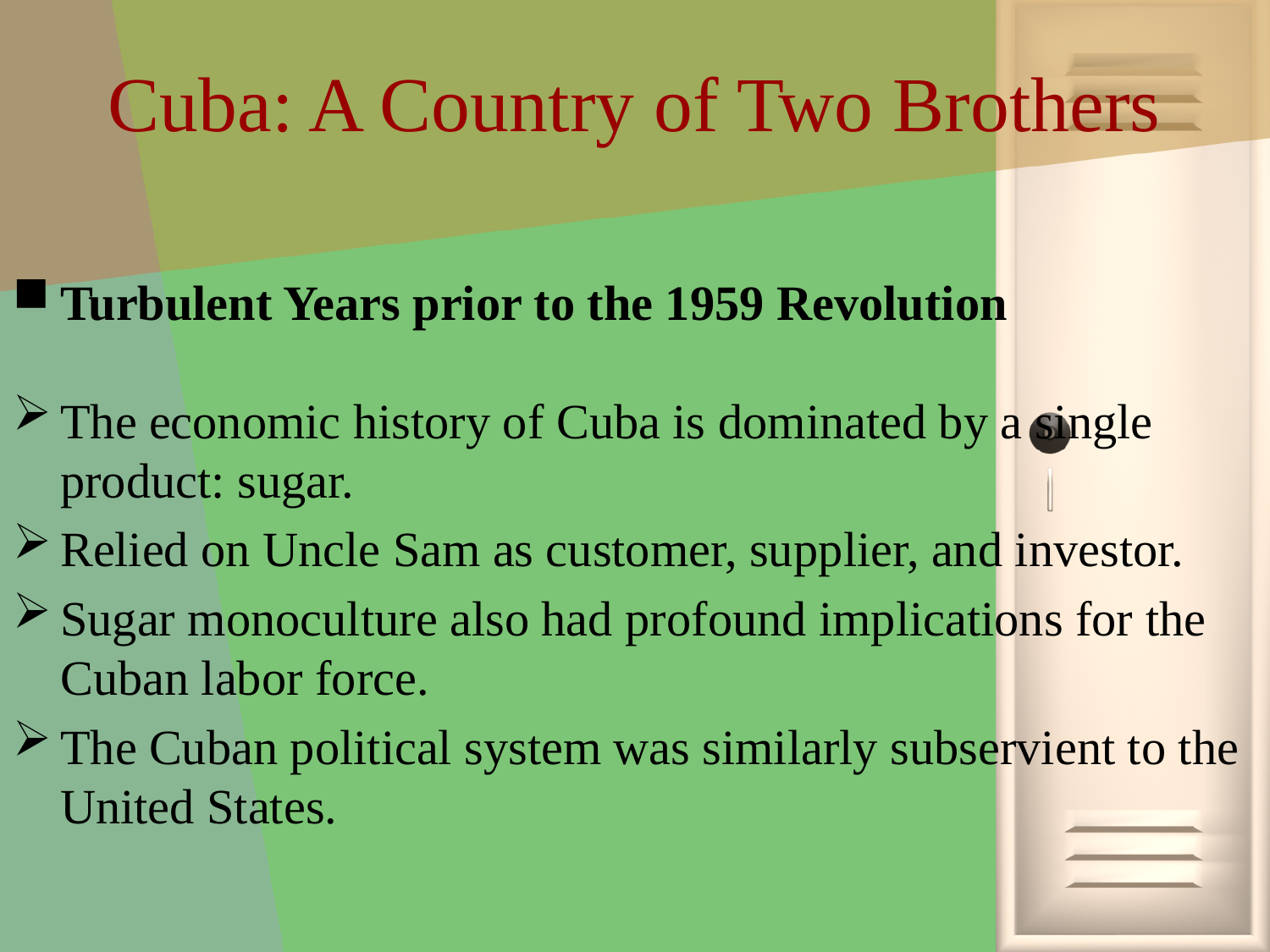

# Cuba: A Country of Two Brothers
Turbulent Years prior to the 1959 Revolution

The economic history of Cuba is dominated by a single product: sugar.
Relied on Uncle Sam as customer, sup­plier, and investor.
Sugar monoculture also had profound implications for the Cuban labor force.
The Cuban political system was similarly subservient to the United States.